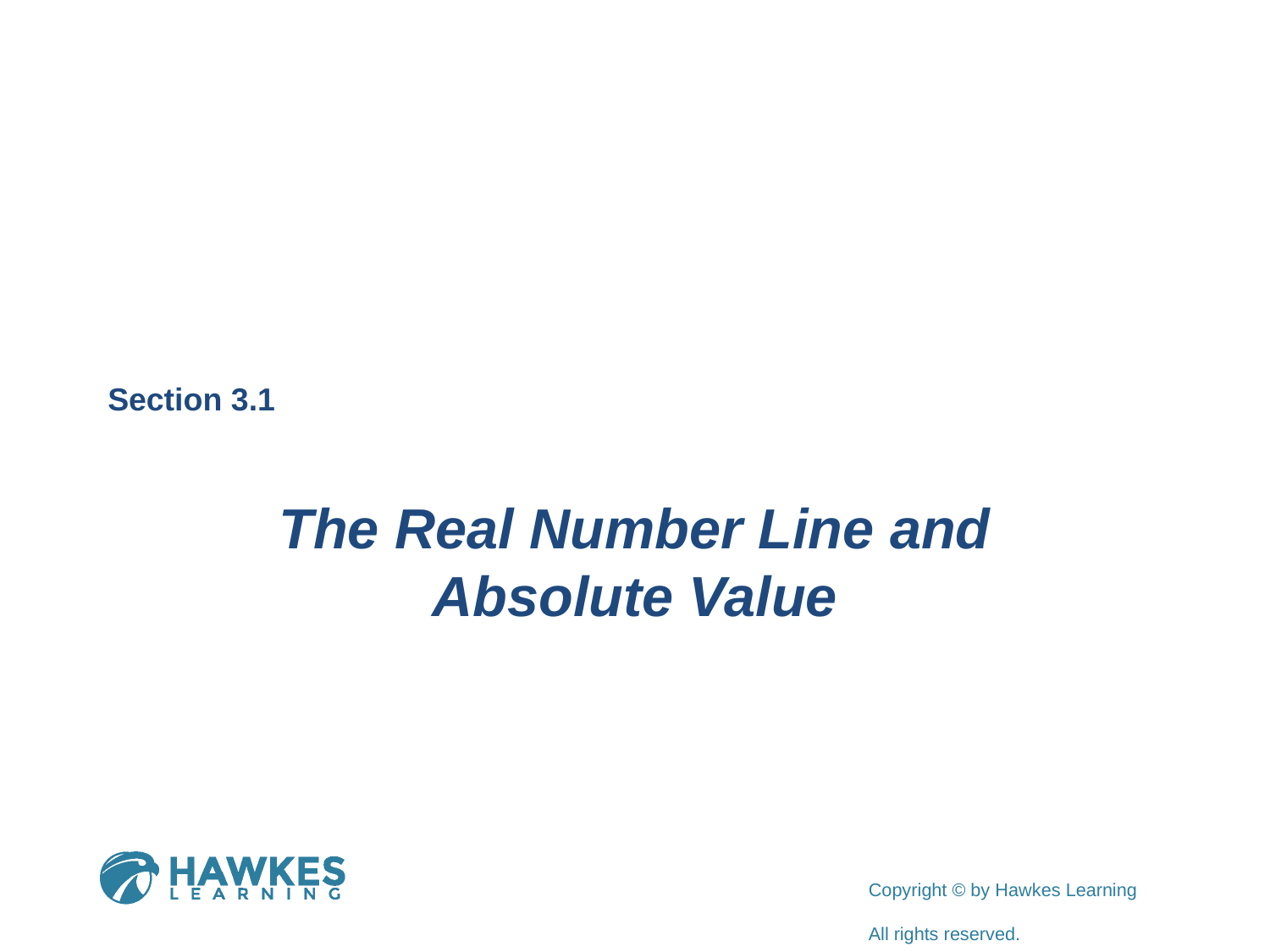

Section 3.1
The Real Number Line and Absolute Value